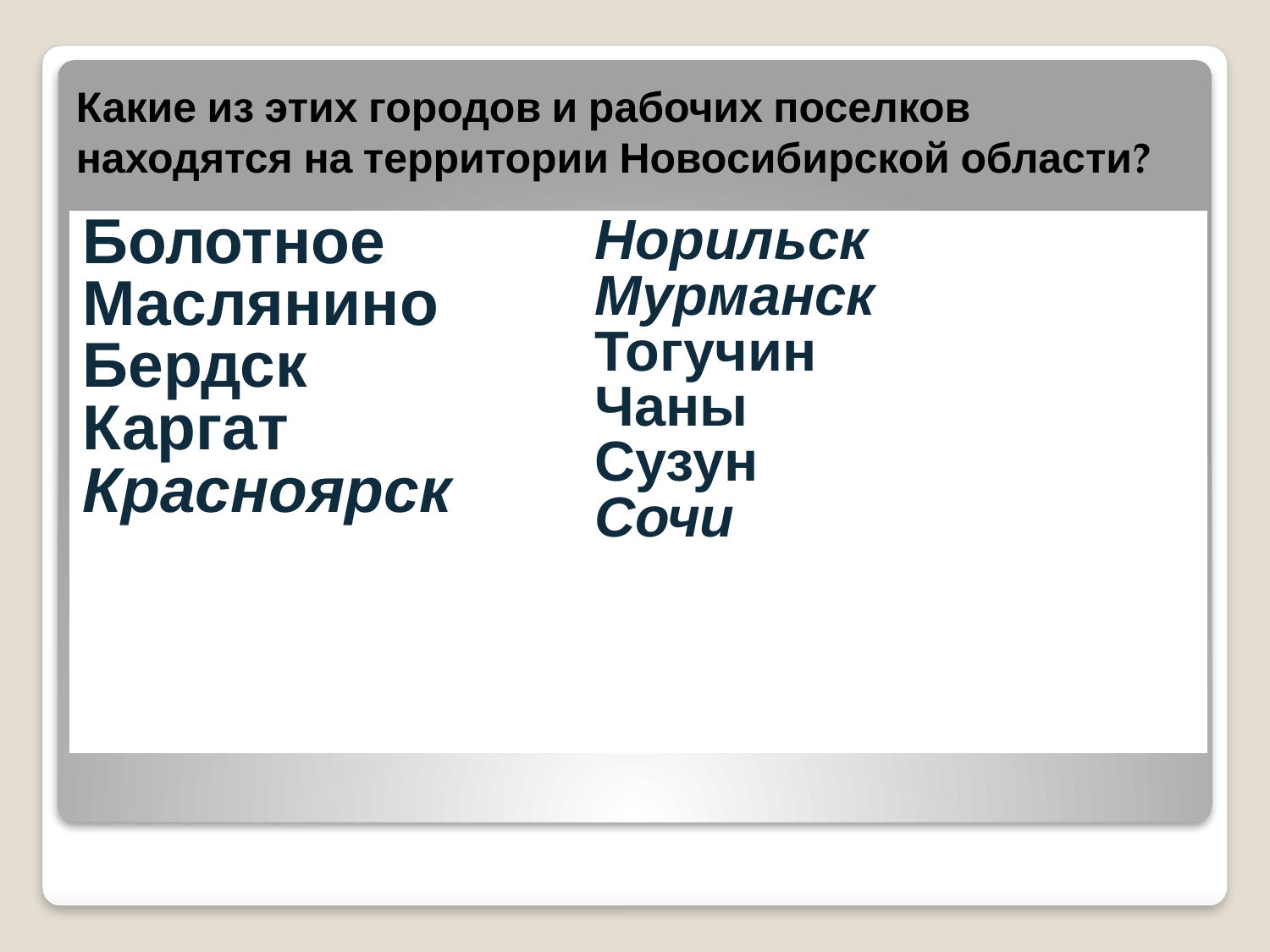

# Какие из этих городов и рабочих поселков находятся на территории Новосибирской области?
| Болотное Маслянино Бердск Каргат Красноярск | Норильск Мурманск Тогучин Чаны Сузун Сочи |
| --- | --- |